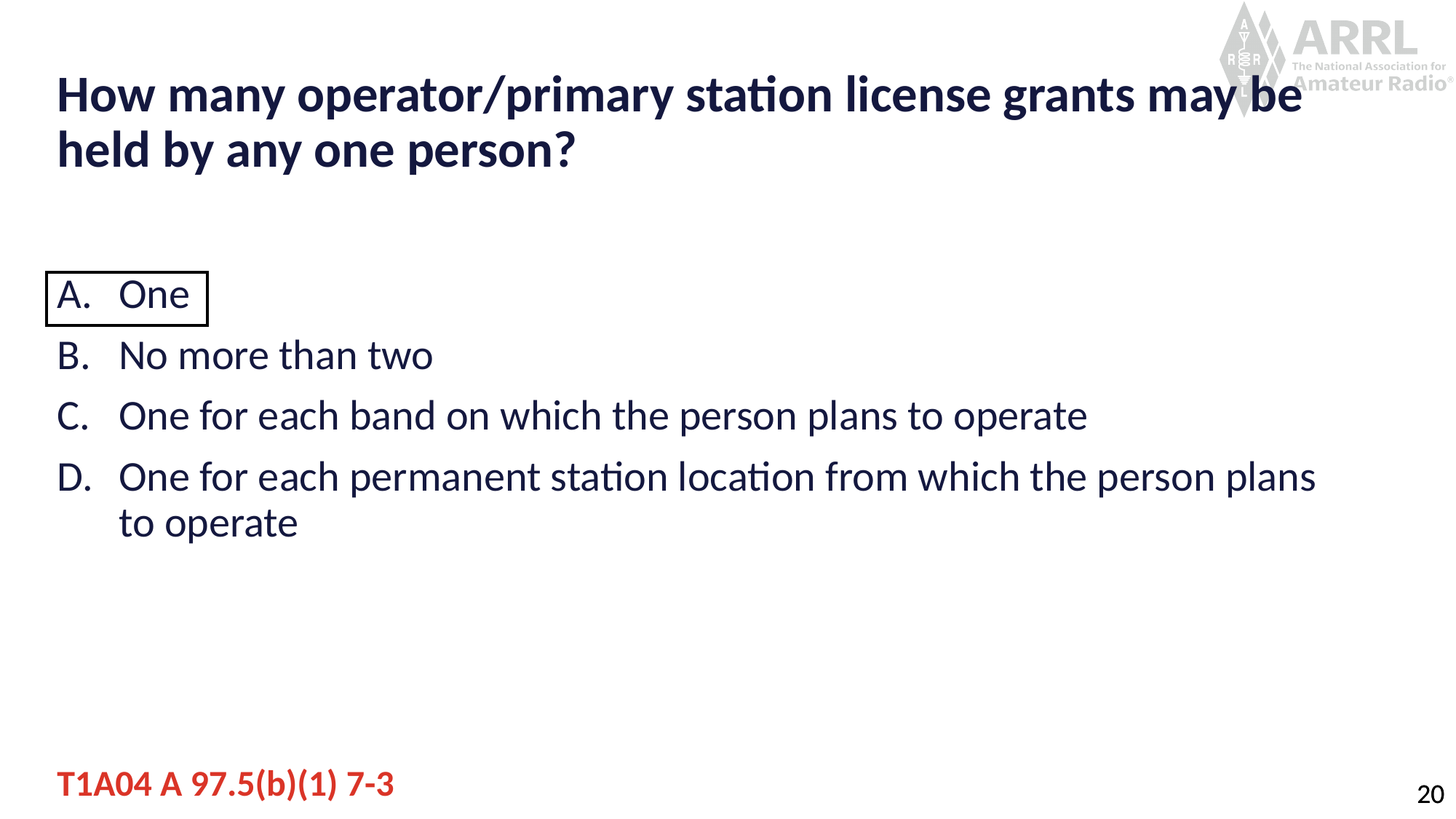

# How many operator/primary station license grants may be held by any one person?
One
No more than two
One for each band on which the person plans to operate
One for each permanent station location from which the person plans to operate

T1A04 A 97.5(b)(1) 7-3